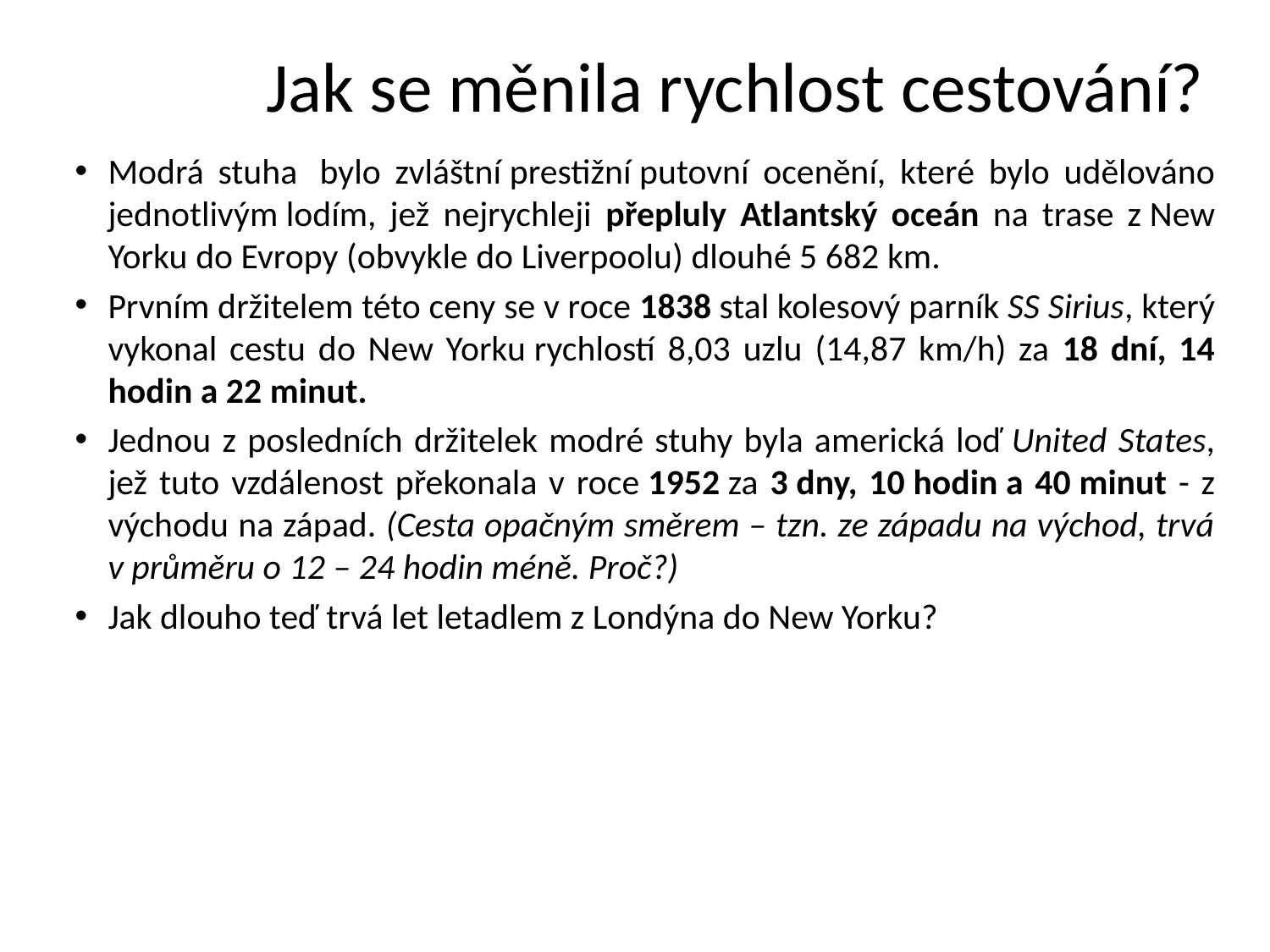

Jak se měnila rychlost cestování?
Modrá stuha  bylo zvláštní prestižní putovní ocenění, které bylo udělováno jednotlivým lodím, jež nejrychleji přepluly Atlantský oceán na trase z New Yorku do Evropy (obvykle do Liverpoolu) dlouhé 5 682 km.
Prvním držitelem této ceny se v roce 1838 stal kolesový parník SS Sirius, který vykonal cestu do New Yorku rychlostí 8,03 uzlu (14,87 km/h) za 18 dní, 14 hodin a 22 minut.
Jednou z posledních držitelek modré stuhy byla americká loď United States, jež tuto vzdálenost překonala v roce 1952 za 3 dny, 10 hodin a 40 minut - z východu na západ. (Cesta opačným směrem – tzn. ze západu na východ, trvá v průměru o 12 – 24 hodin méně. Proč?)
Jak dlouho teď trvá let letadlem z Londýna do New Yorku?